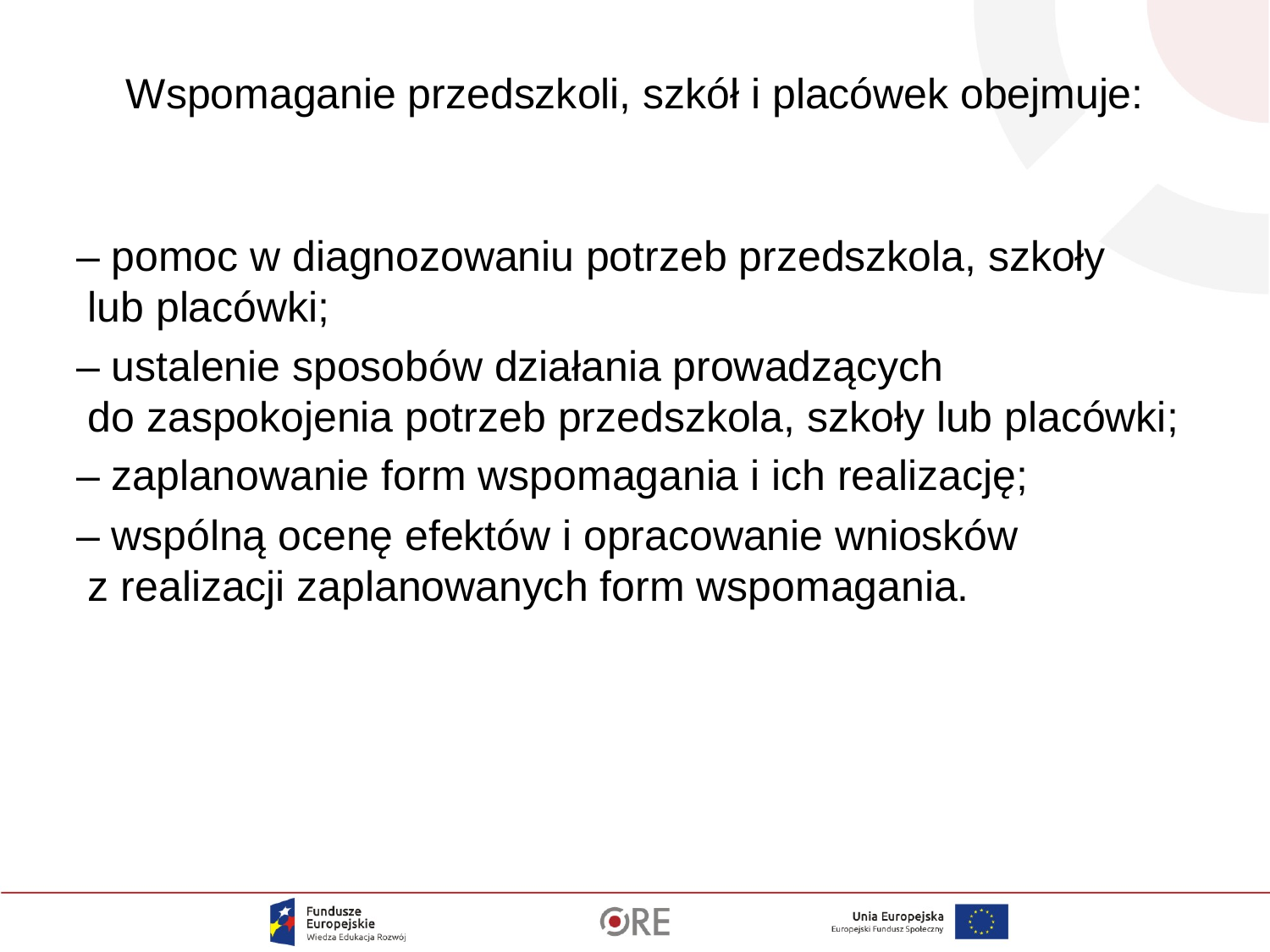

# Wspomaganie przedszkoli, szkół i placówek obejmuje:
– pomoc w diagnozowaniu potrzeb przedszkola, szkoły
 lub placówki;
– ustalenie sposobów działania prowadzących
 do zaspokojenia potrzeb przedszkola, szkoły lub placówki;
– zaplanowanie form wspomagania i ich realizację;
– wspólną ocenę efektów i opracowanie wniosków
 z realizacji zaplanowanych form wspomagania.